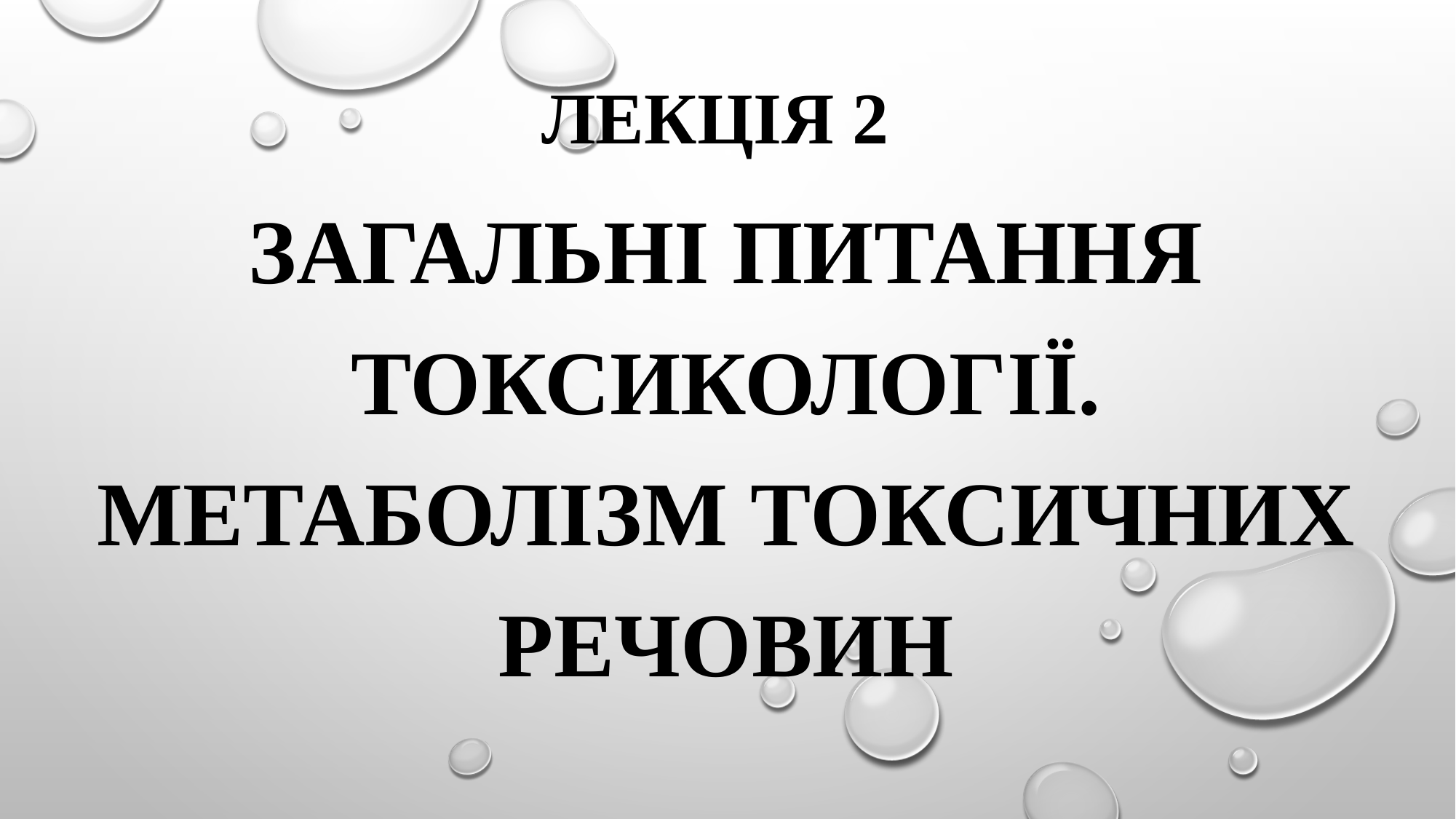

# Лекція 2
Загальні питання токсикології. Метаболізм токсичних речовин